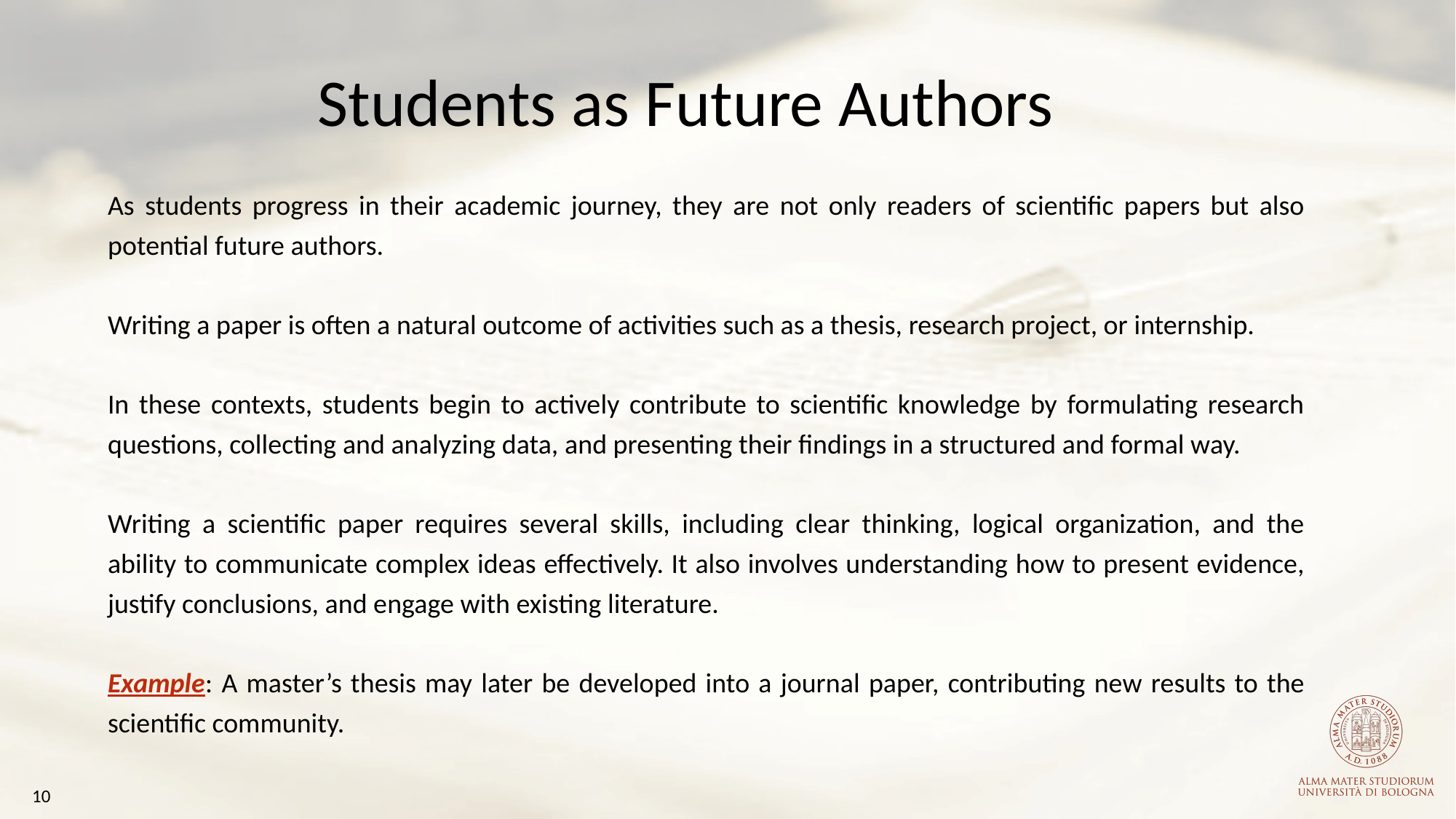

Students as Future Authors
As students progress in their academic journey, they are not only readers of scientific papers but also potential future authors.

Writing a paper is often a natural outcome of activities such as a thesis, research project, or internship.

In these contexts, students begin to actively contribute to scientific knowledge by formulating research questions, collecting and analyzing data, and presenting their findings in a structured and formal way.

Writing a scientific paper requires several skills, including clear thinking, logical organization, and the ability to communicate complex ideas effectively. It also involves understanding how to present evidence, justify conclusions, and engage with existing literature.

Example: A master’s thesis may later be developed into a journal paper, contributing new results to the scientific community.